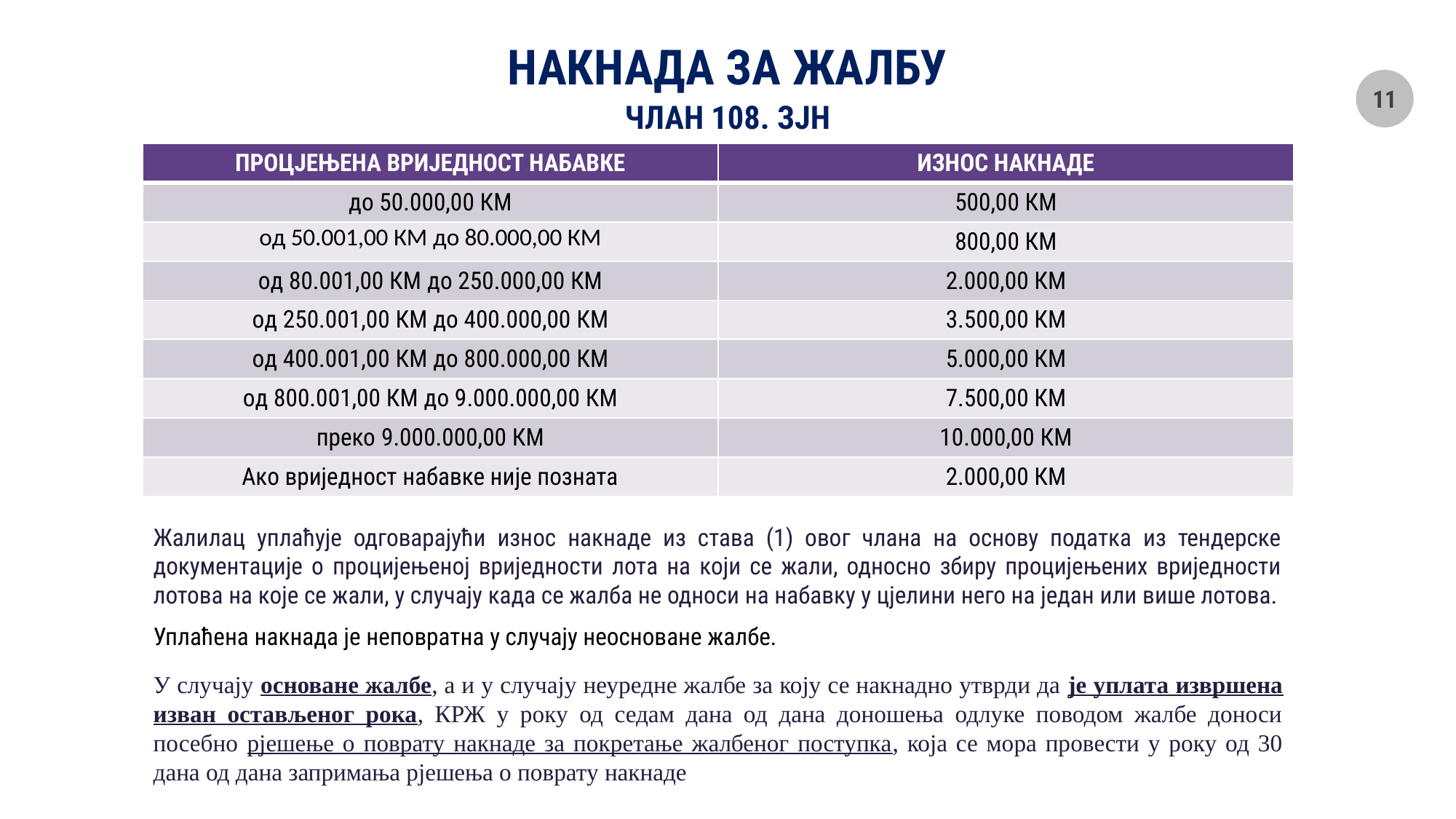

# НАКНАДА ЗА ЖАЛБУ
ЧЛАН 108. ЗЈН
| ПРОЦЈЕЊЕНА ВРИЈЕДНОСТ НАБАВКЕ | ИЗНОС НАКНАДЕ |
| --- | --- |
| дo 50.000,00 КМ | 500,00 КМ |
| oд 50.001,00 КМ до 80.000,00 КМ | 800,00 КМ |
| oд 80.001,00 КМ до 250.000,00 КМ | 2.000,00 КМ |
| oд 250.001,00 КМ до 400.000,00 КМ | 3.500,00 КМ |
| oд 400.001,00 КМ до 800.000,00 КМ | 5.000,00 КМ |
| oд 800.001,00 КМ до 9.000.000,00 КМ | 7.500,00 КМ |
| преко 9.000.000,00 КМ | 10.000,00 КМ |
| Ако вриједност набавке није позната | 2.000,00 КМ |
Жалилац уплаћује одговарајући износ накнаде из става (1) овог члана на основу податка из тендерске документације о процијењеној вриједности лота на који се жали, односно збиру процијењених вриједности лотова на које се жали, у случају када се жалба не односи на набавку у цјелини него на један или више лотова.
Уплаћена накнада је неповратна у случају неосноване жалбе.
У случају основане жалбе, а и у случају неуредне жалбе за коју се накнадно утврди да је уплата извршена изван остављеног рока, КРЖ у року од седам дана од дана доношења одлуке поводом жалбе доноси посебно рјешење о поврату накнаде за покретање жалбеног поступка, која се мора провести у року од 30 дана од дана запримања рјешења о поврату накнаде